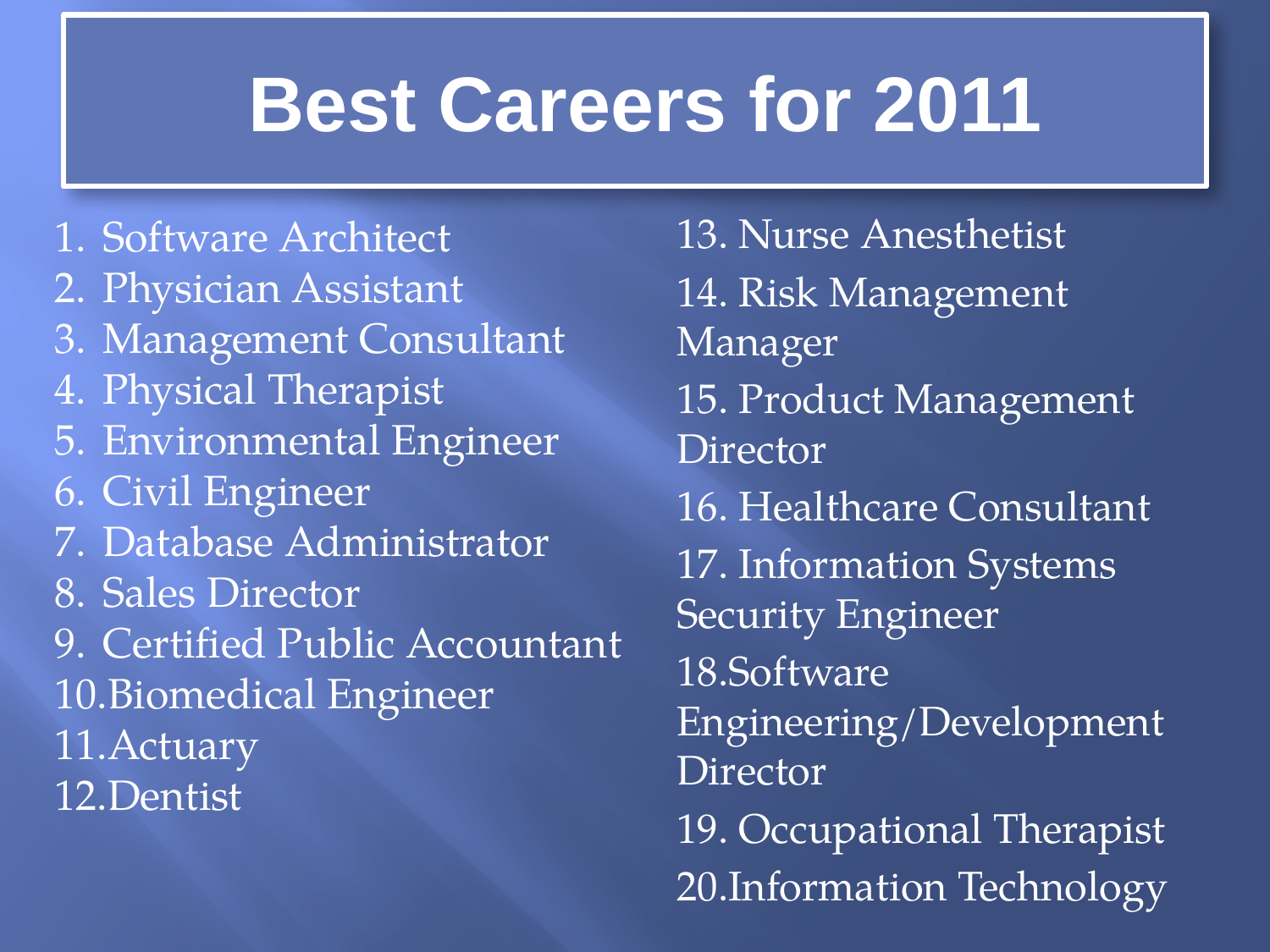

# Best Careers for 2011
13. Nurse Anesthetist
14. Risk Management    Manager
15. Product Management Director
16. Healthcare Consultant
17. Information Systems Security Engineer
18.Software Engineering/Development Director
19. Occupational Therapist
20.Information Technology

Software Architect
Physician Assistant
Management Consultant
Physical Therapist
Environmental Engineer
Civil Engineer
Database Administrator
Sales Director
Certified Public Accountant
Biomedical Engineer
Actuary
Dentist